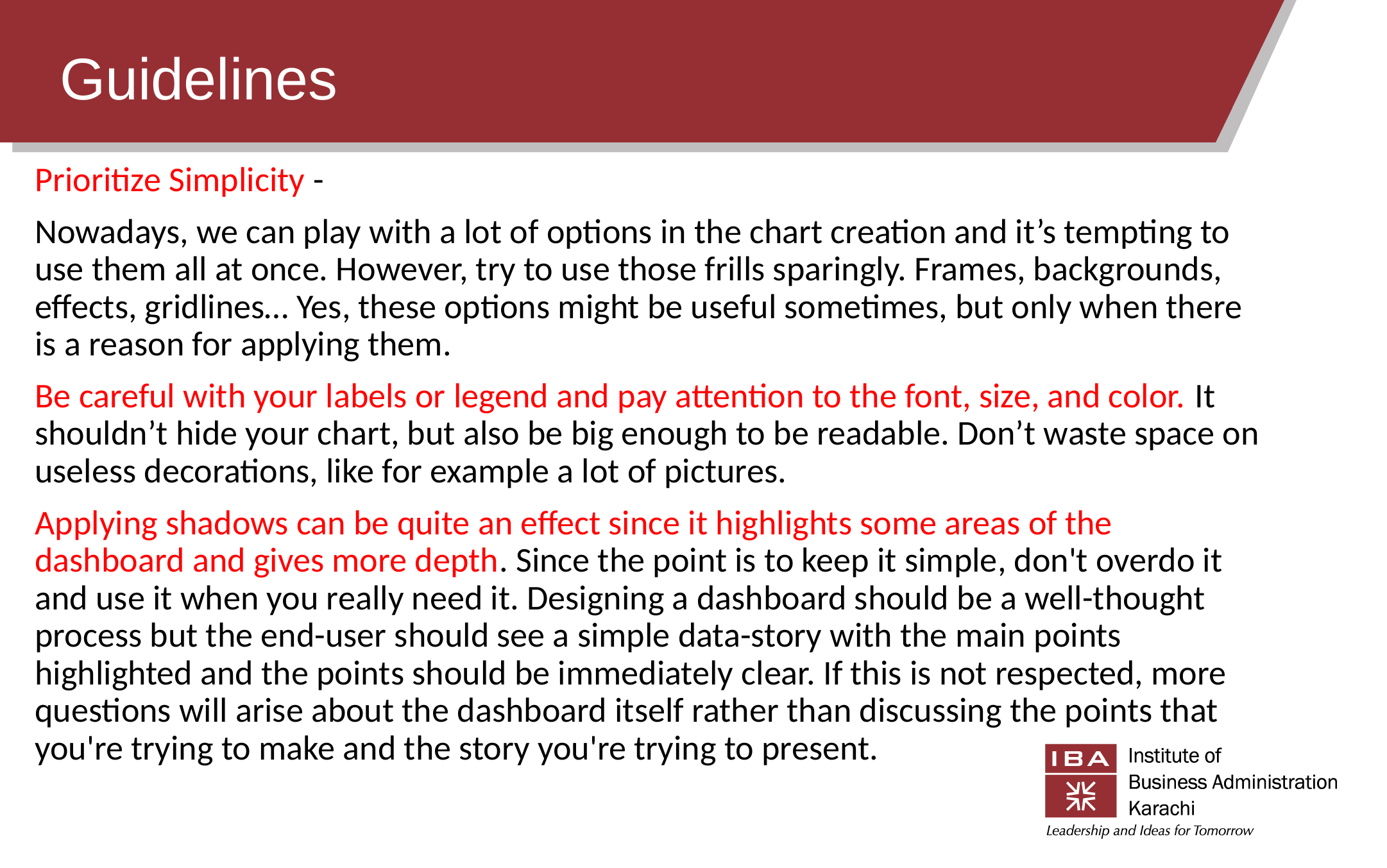

# Guidelines
Prioritize Simplicity -
Nowadays, we can play with a lot of options in the chart creation and it’s tempting to use them all at once. However, try to use those frills sparingly. Frames, backgrounds, effects, gridlines… Yes, these options might be useful sometimes, but only when there is a reason for applying them.
Be careful with your labels or legend and pay attention to the font, size, and color. It shouldn’t hide your chart, but also be big enough to be readable. Don’t waste space on useless decorations, like for example a lot of pictures.
Applying shadows can be quite an effect since it highlights some areas of the dashboard and gives more depth. Since the point is to keep it simple, don't overdo it and use it when you really need it. Designing a dashboard should be a well-thought process but the end-user should see a simple data-story with the main points highlighted and the points should be immediately clear. If this is not respected, more questions will arise about the dashboard itself rather than discussing the points that you're trying to make and the story you're trying to present.